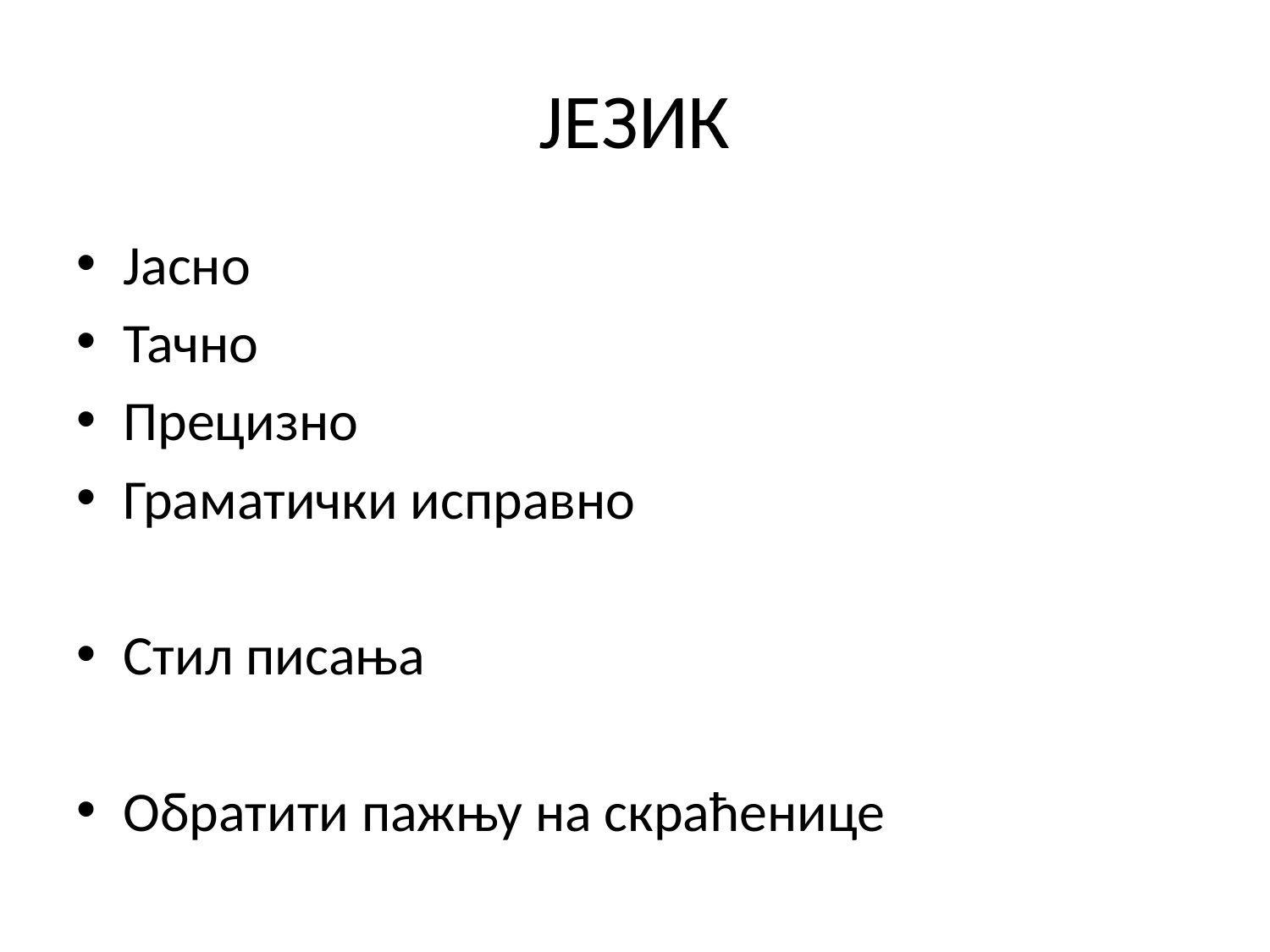

# ЈЕЗИК
Јасно
Тачно
Прецизно
Граматички исправно

Стил писања

Обратити пажњу на скраћенице